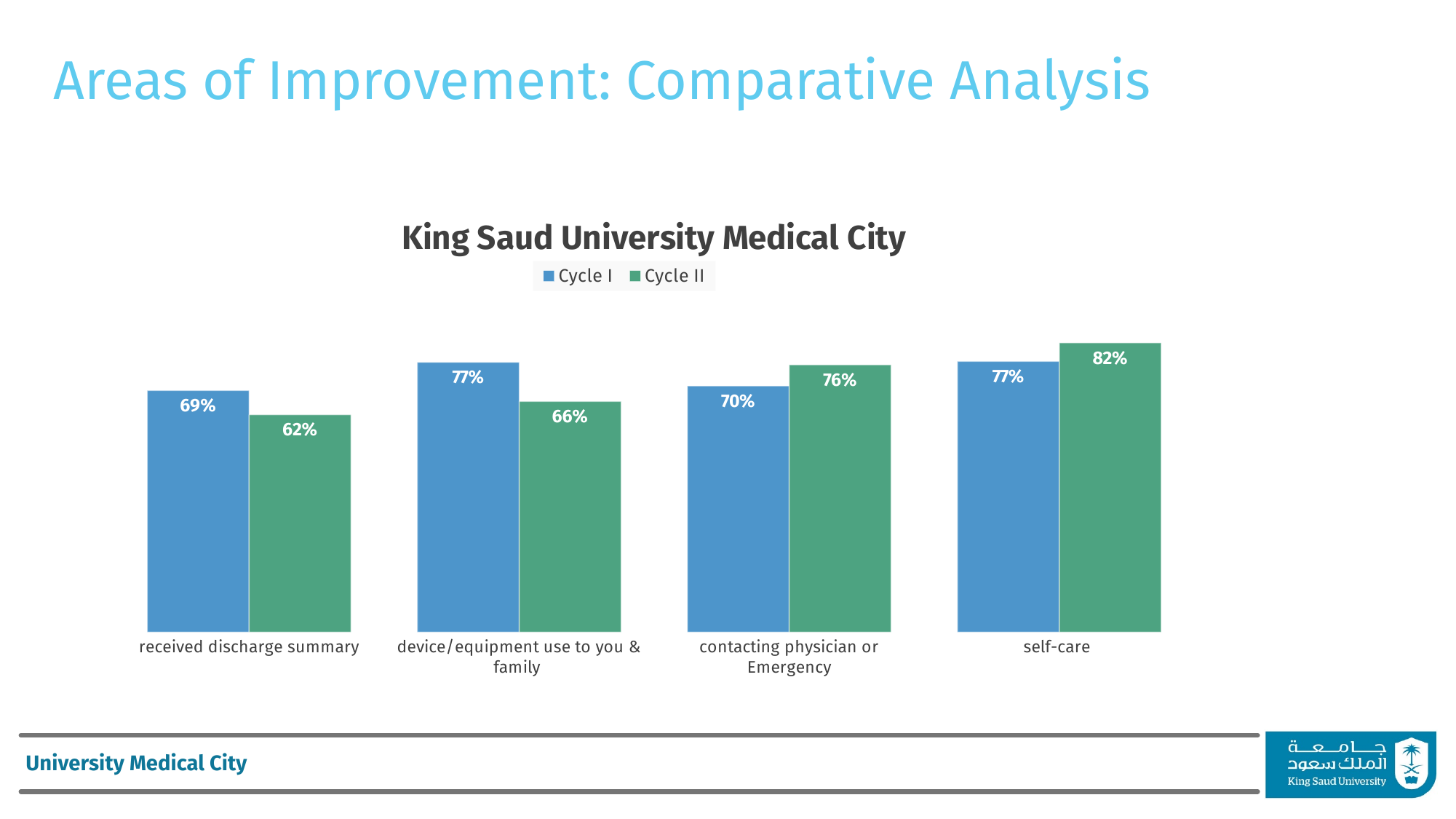

# Areas of Improvement: Comparative Analysis

### Chart: King Saud University Medical City

| Category | Cycle I | Cycle II |
|---|---|---|
| received discharge summary | 0.6885 | 0.6194999999999999 |
| device/equipment use to you & family  | 0.7690000000000001 | 0.6575000000000001 |
| contacting physician or Emergency | 0.7015 | 0.7615000000000002 |
| self-care  | 0.7715000000000002 | 0.8245 |